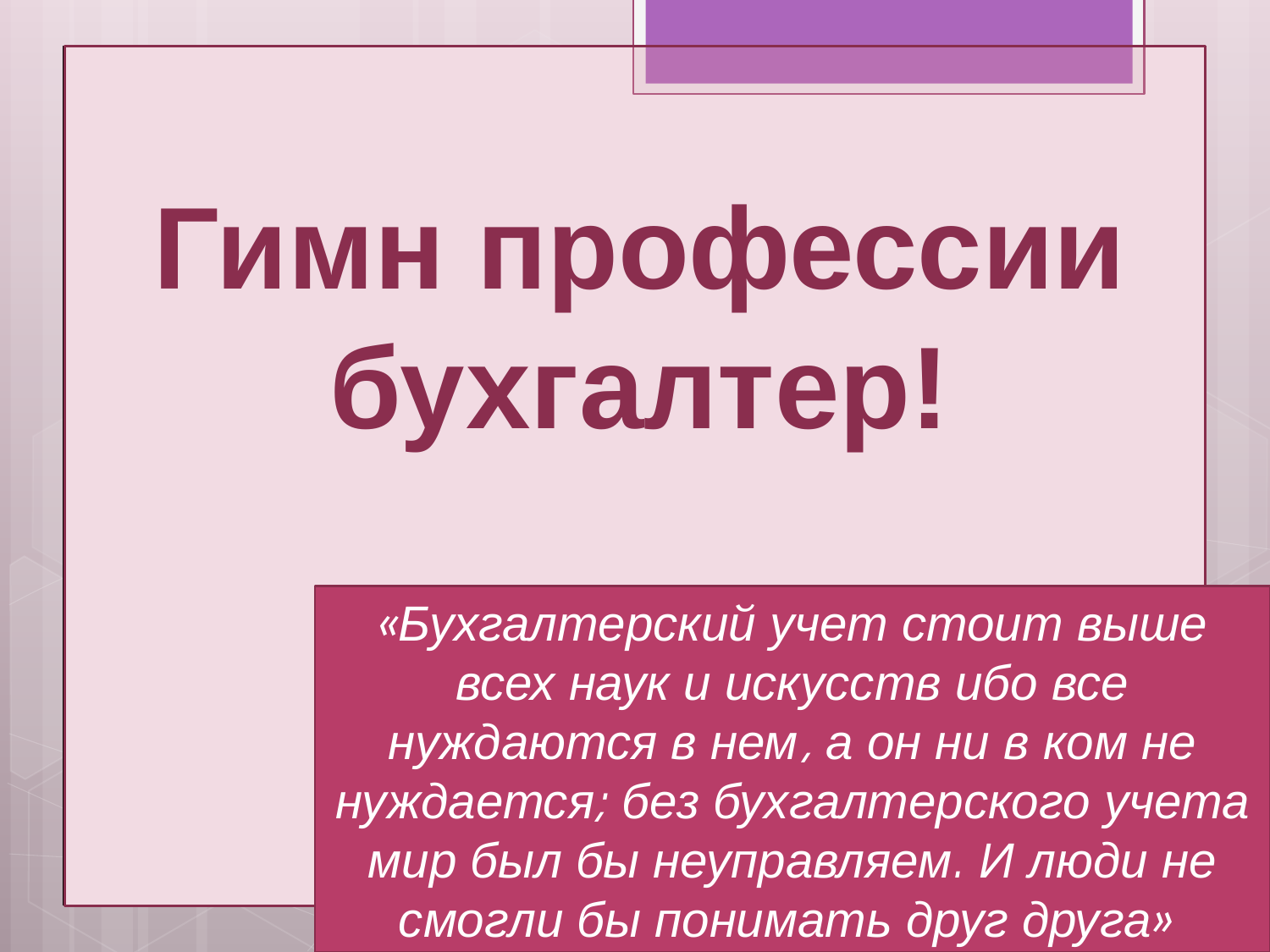

Гимн профессии бухгалтер!
«Бухгалтерский учет стоит выше всех наук и искусств ибо все нуждаются в нем, а он ни в ком не нуждается; без бухгалтерского учета мир был бы неуправляем. И люди не смогли бы понимать друг друга»